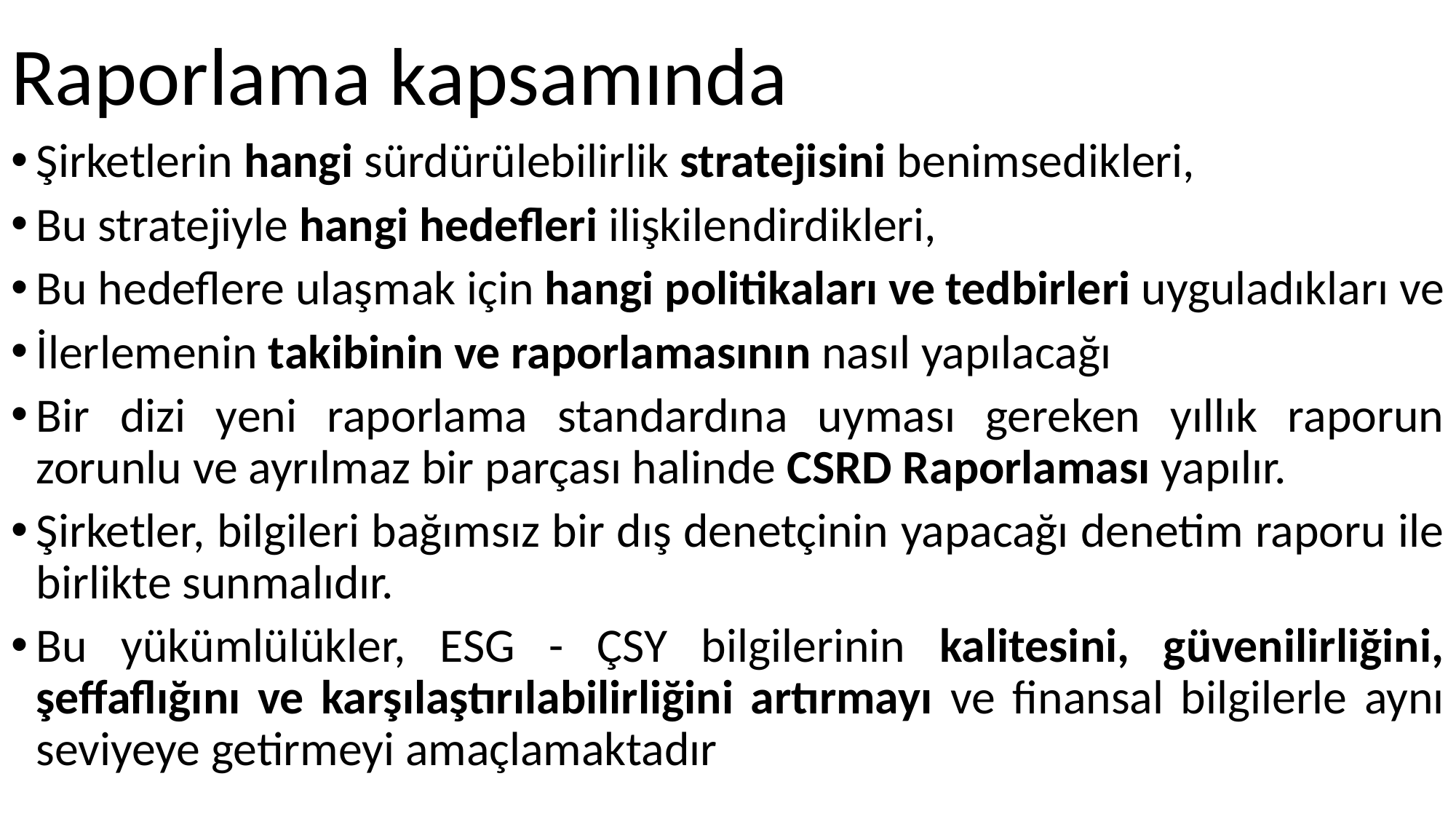

# Raporlama kapsamında
Şirketlerin hangi sürdürülebilirlik stratejisini benimsedikleri,
Bu stratejiyle hangi hedefleri ilişkilendirdikleri,
Bu hedeflere ulaşmak için hangi politikaları ve tedbirleri uyguladıkları ve
İlerlemenin takibinin ve raporlamasının nasıl yapılacağı
Bir dizi yeni raporlama standardına uyması gereken yıllık raporun zorunlu ve ayrılmaz bir parçası halinde CSRD Raporlaması yapılır.
Şirketler, bilgileri bağımsız bir dış denetçinin yapacağı denetim raporu ile birlikte sunmalıdır.
Bu yükümlülükler, ESG - ÇSY bilgilerinin kalitesini, güvenilirliğini, şeffaflığını ve karşılaştırılabilirliğini artırmayı ve finansal bilgilerle aynı seviyeye getirmeyi amaçlamaktadır